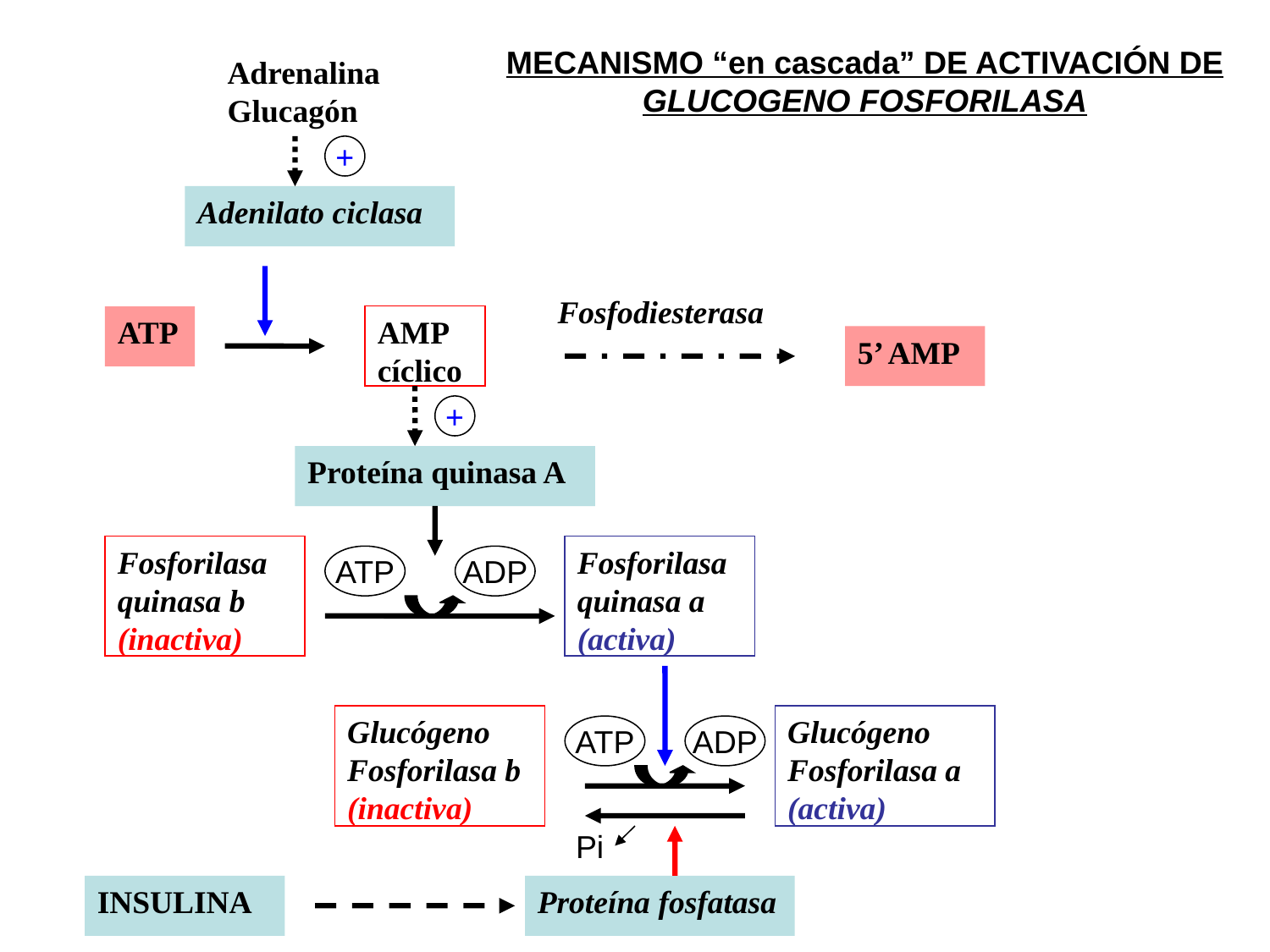

MECANISMO “en cascada” DE ACTIVACIÓN DE GLUCOGENO FOSFORILASA
Adrenalina
Glucagón

+
Adenilato ciclasa

Fosfodiesterasa
AMP
cíclico
ATP
5’ AMP

+
Proteína quinasa A

Fosforilasa
quinasa b
(inactiva)
Fosforilasa
quinasa a
(activa)
ATP
ADP

Glucógeno Fosforilasa b
(inactiva)
Glucógeno
Fosforilasa a
(activa)
ATP
ADP

Pi

INSULINA
Proteína fosfatasa